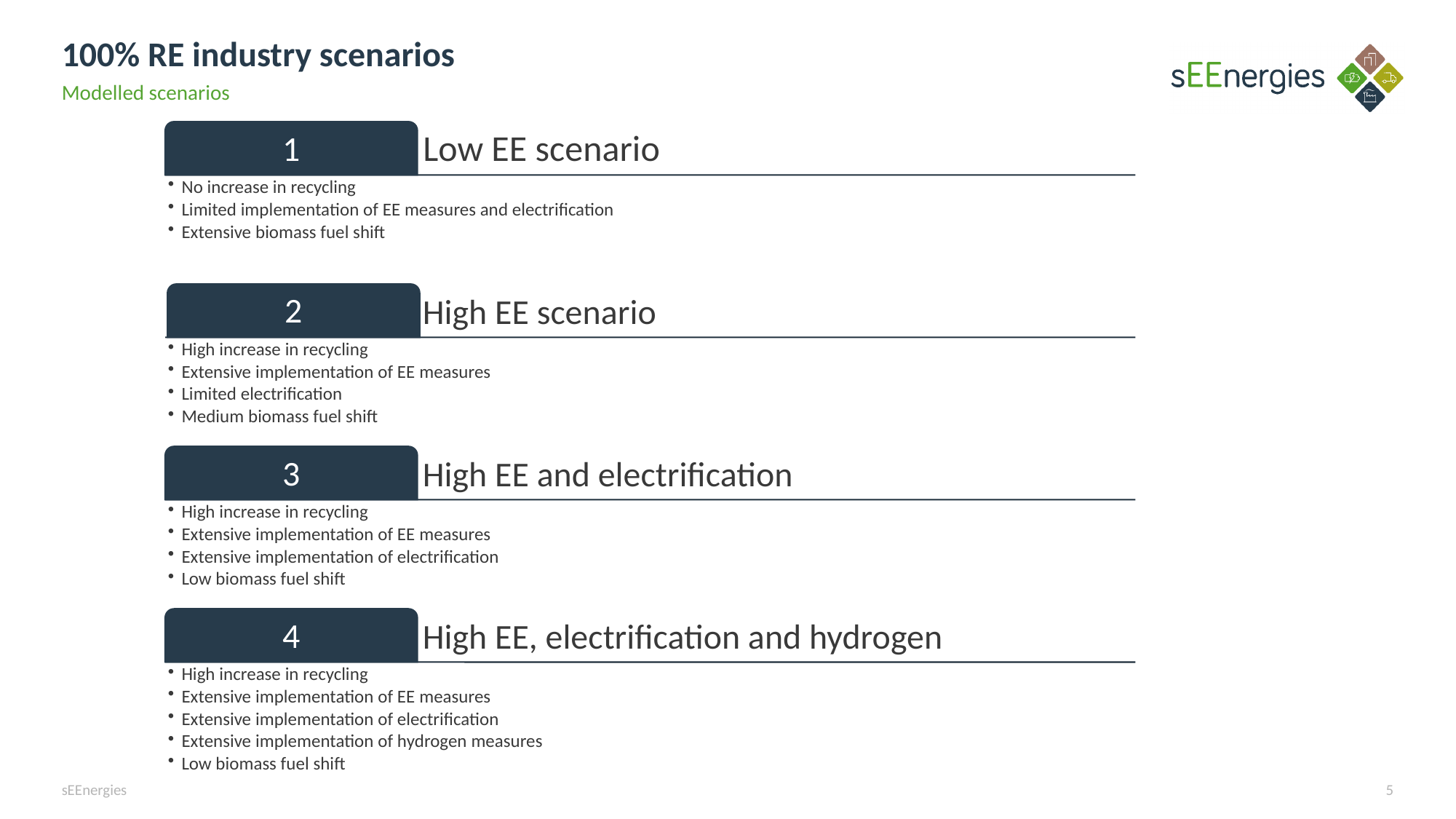

# 100% RE industry scenarios
Modelled scenarios
Low EE scenario
1
No increase in recycling
Limited implementation of EE measures and electrification
Extensive biomass fuel shift
High EE scenario
2
High increase in recycling
Extensive implementation of EE measures
Limited electrification
Medium biomass fuel shift
High EE and electrification
3
High increase in recycling
Extensive implementation of EE measures
Extensive implementation of electrification
Low biomass fuel shift
High EE, electrification and hydrogen
4
High increase in recycling
Extensive implementation of EE measures
Extensive implementation of electrification
Extensive implementation of hydrogen measures
Low biomass fuel shift
sEEnergies
5